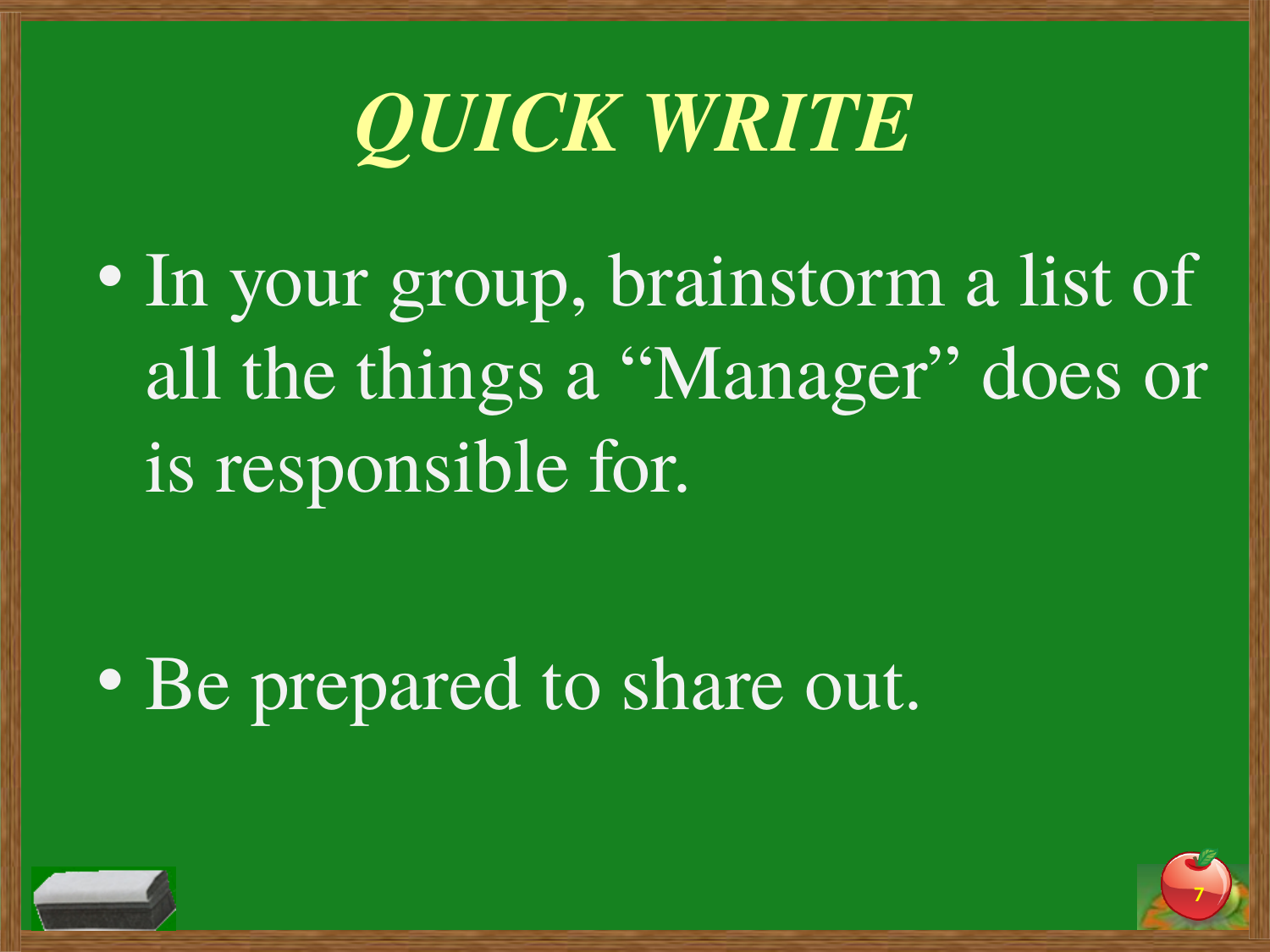

# QUICK WRITE
In your group, brainstorm a list of all the things a “Manager” does or is responsible for.

Be prepared to share out.

7